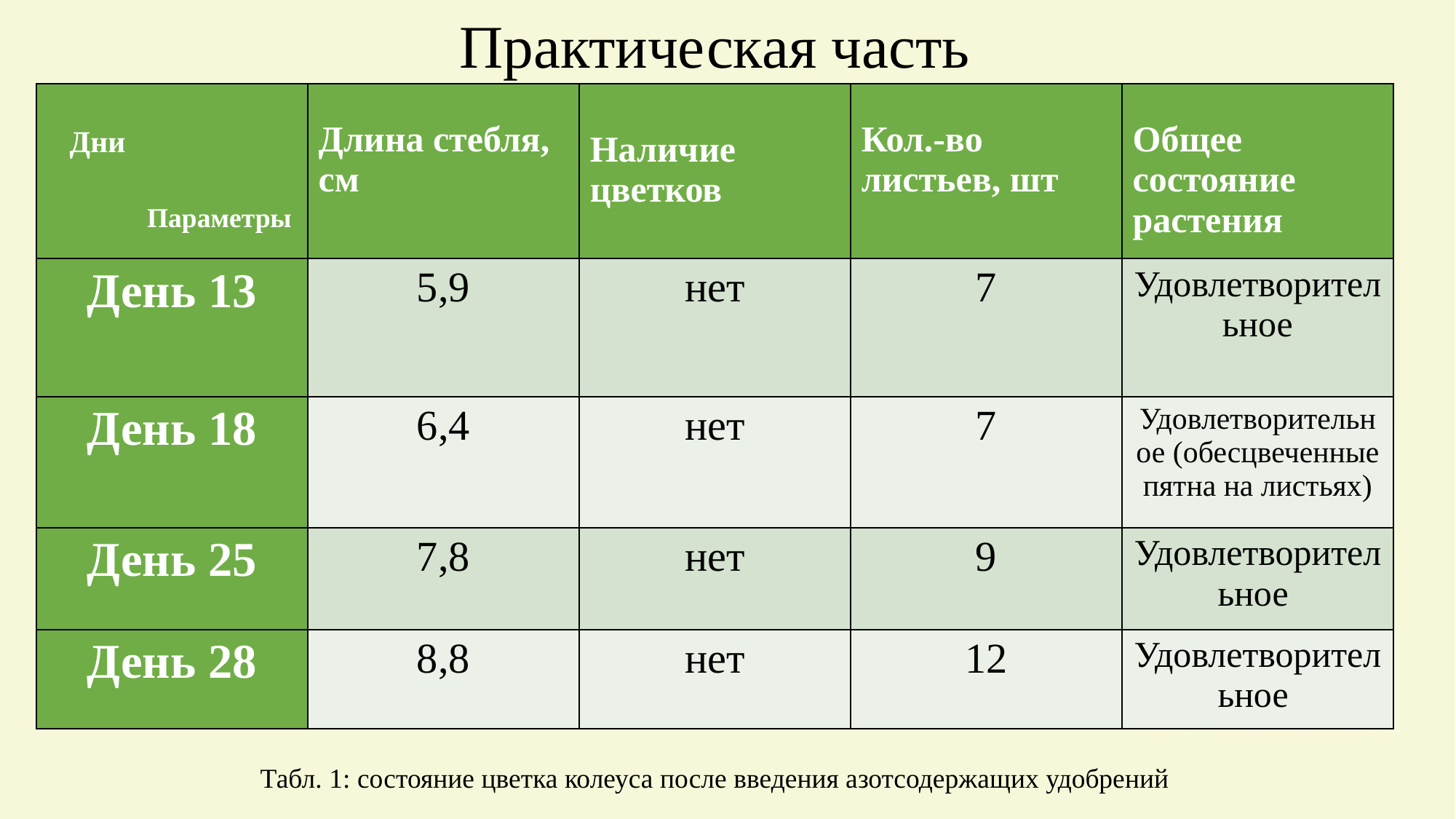

Практическая часть
|  | Длина стебля, см | Наличие цветков | Кол.-во листьев, шт | Общее состояние растения |
| --- | --- | --- | --- | --- |
| День 13 | 5,9 | нет | 7 | Удовлетворительное |
| День 18 | 6,4 | нет | 7 | Удовлетворительное (обесцвеченные пятна на листьях) |
| День 25 | 7,8 | нет | 9 | Удовлетворительное |
| День 28 | 8,8 | нет | 12 | Удовлетворительное |
Дни
Параметры
Табл. 1: состояние цветка колеуса после введения азотсодержащих удобрений